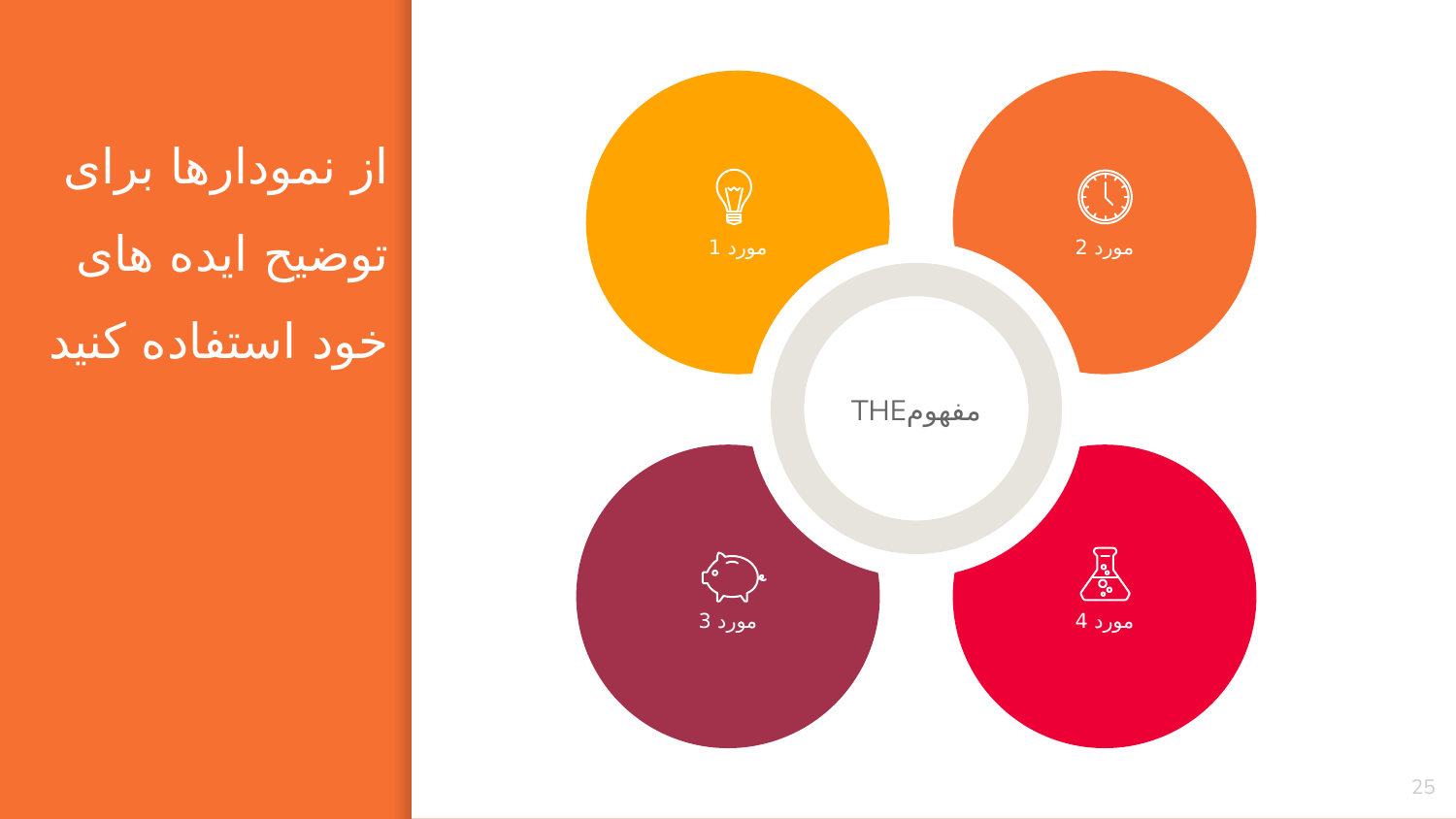

مورد 1

مورد 2

مورد 3

مورد 4
# از نمودارها برای توضیح ایده های خود استفاده کنید

THEمفهوم

25